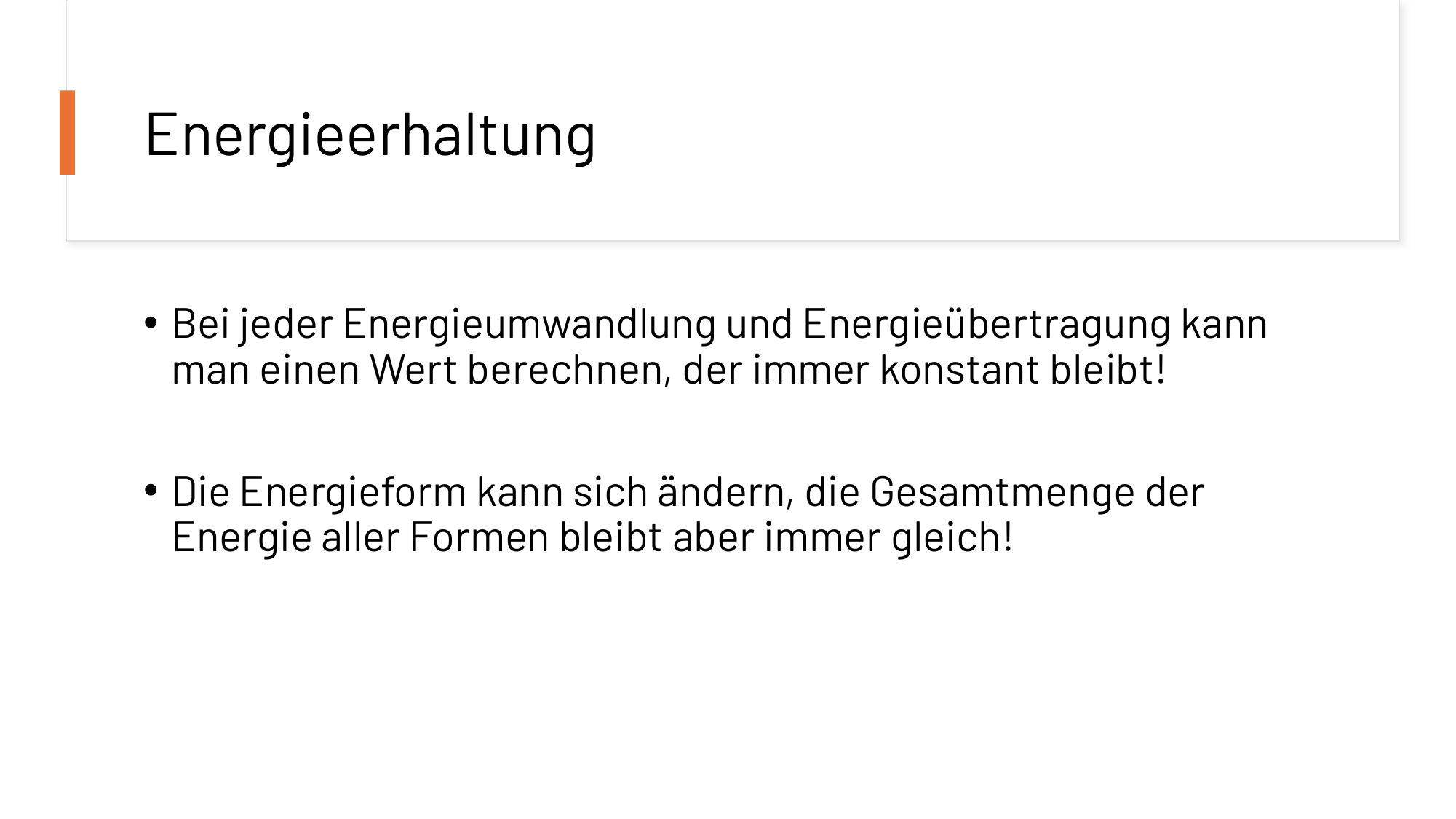

# Energieerhaltung

Bei jeder Energieumwandlung und Energieübertragung kann man einen Wert berechnen, der immer konstant bleibt!

Die Energieform kann sich ändern, die Gesamtmenge der Energie aller Formen bleibt aber immer gleich!
15